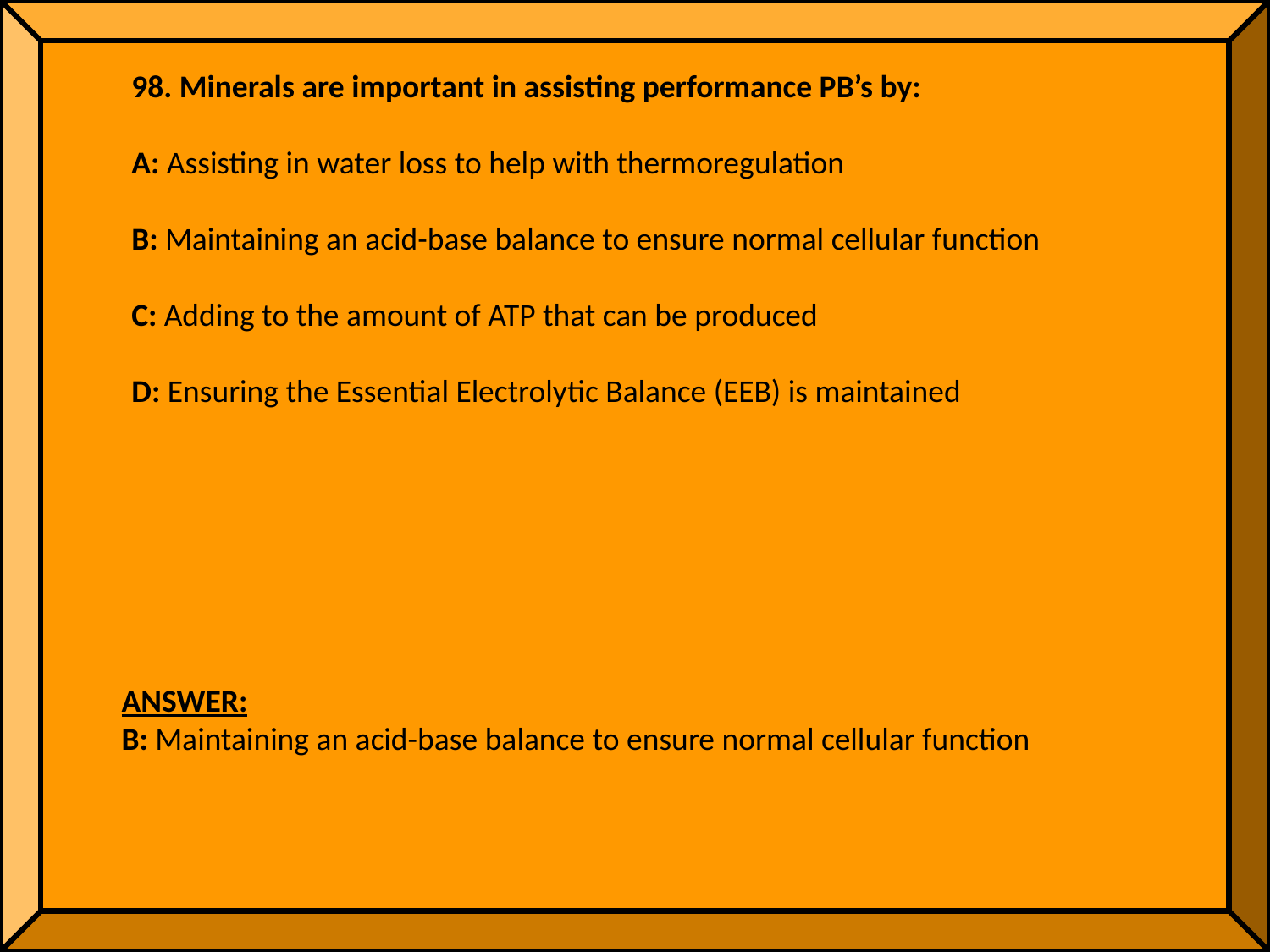

98. Minerals are important in assisting performance PB’s by:

A: Assisting in water loss to help with thermoregulation

B: Maintaining an acid-base balance to ensure normal cellular function

C: Adding to the amount of ATP that can be produced

D: Ensuring the Essential Electrolytic Balance (EEB) is maintained

ANSWER:
B: Maintaining an acid-base balance to ensure normal cellular function